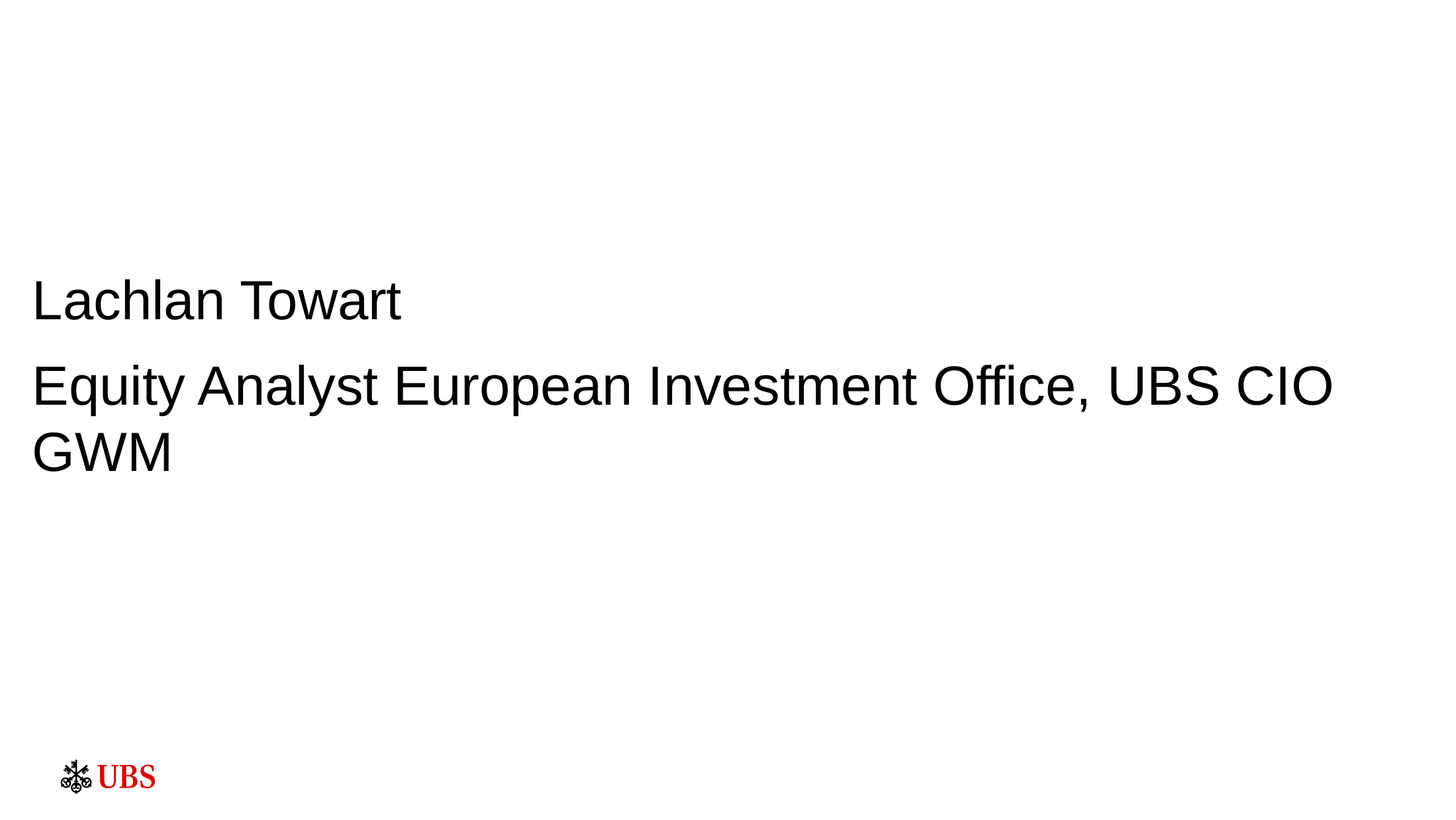

Lachlan Towart
Equity Analyst European Investment Office, UBS CIO GWM